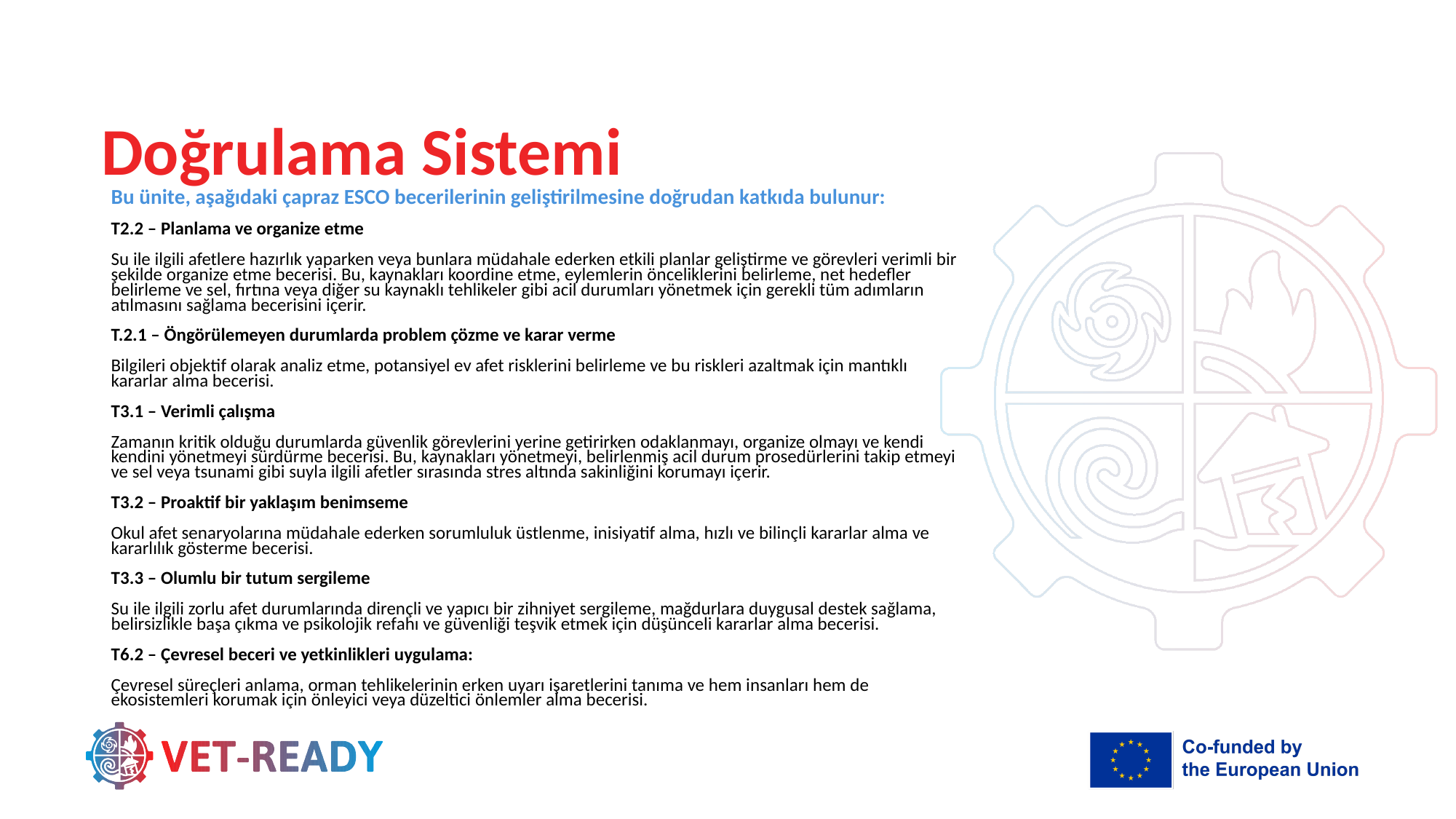

# Doğrulama Sistemi
Bu ünite, aşağıdaki çapraz ESCO becerilerinin geliştirilmesine doğrudan katkıda bulunur:
T2.2 – Planlama ve organize etme
Su ile ilgili afetlere hazırlık yaparken veya bunlara müdahale ederken etkili planlar geliştirme ve görevleri verimli bir şekilde organize etme becerisi. Bu, kaynakları koordine etme, eylemlerin önceliklerini belirleme, net hedefler belirleme ve sel, fırtına veya diğer su kaynaklı tehlikeler gibi acil durumları yönetmek için gerekli tüm adımların atılmasını sağlama becerisini içerir.
T.2.1 – Öngörülemeyen durumlarda problem çözme ve karar verme
Bilgileri objektif olarak analiz etme, potansiyel ev afet risklerini belirleme ve bu riskleri azaltmak için mantıklı kararlar alma becerisi.
T3.1 – Verimli çalışma
Zamanın kritik olduğu durumlarda güvenlik görevlerini yerine getirirken odaklanmayı, organize olmayı ve kendi kendini yönetmeyi sürdürme becerisi. Bu, kaynakları yönetmeyi, belirlenmiş acil durum prosedürlerini takip etmeyi ve sel veya tsunami gibi suyla ilgili afetler sırasında stres altında sakinliğini korumayı içerir.
T3.2 – Proaktif bir yaklaşım benimseme
Okul afet senaryolarına müdahale ederken sorumluluk üstlenme, inisiyatif alma, hızlı ve bilinçli kararlar alma ve kararlılık gösterme becerisi.
T3.3 – Olumlu bir tutum sergileme
Su ile ilgili zorlu afet durumlarında dirençli ve yapıcı bir zihniyet sergileme, mağdurlara duygusal destek sağlama, belirsizlikle başa çıkma ve psikolojik refahı ve güvenliği teşvik etmek için düşünceli kararlar alma becerisi.
T6.2 – Çevresel beceri ve yetkinlikleri uygulama:
Çevresel süreçleri anlama, orman tehlikelerinin erken uyarı işaretlerini tanıma ve hem insanları hem de ekosistemleri korumak için önleyici veya düzeltici önlemler alma becerisi.